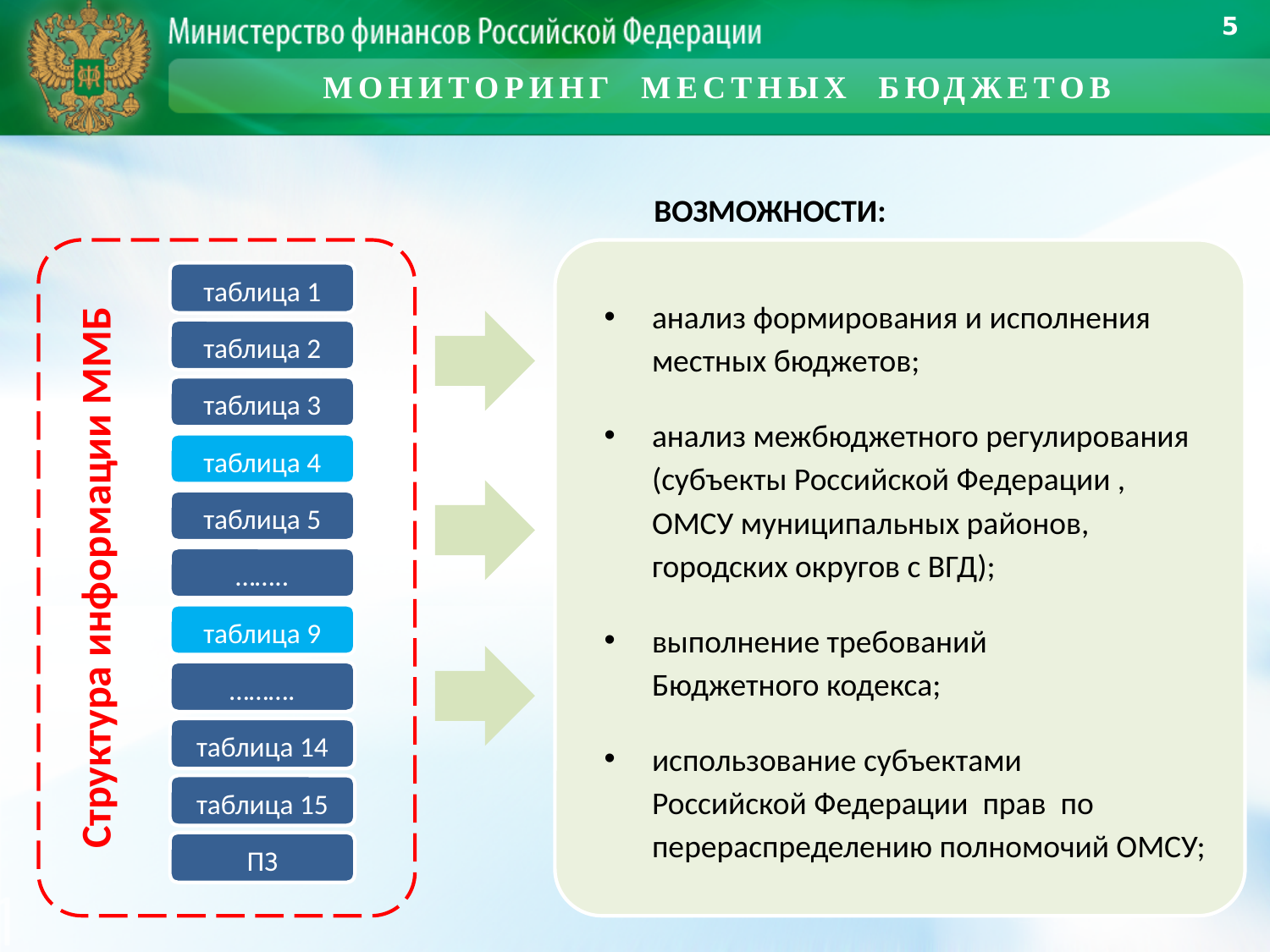

5
МОНИТОРИНГ  МЕСТНЫХ  БЮДЖЕТОВ
ВОЗМОЖНОСТИ:
Структура информации ММБ
анализ формирования и исполнения местных бюджетов;
анализ межбюджетного регулирования (субъекты Российской Федерации ,
ОМСУ муниципальных районов, городских округов с ВГД);
выполнение требований
Бюджетного кодекса;
использование субъектами
Российской Федерации  прав  по перераспределению полномочий ОМСУ;
таблица 1

таблица 2
таблица 3
таблица 4

таблица 5
……..
таблица 9

……….
таблица 14
таблица 15
ПЗ